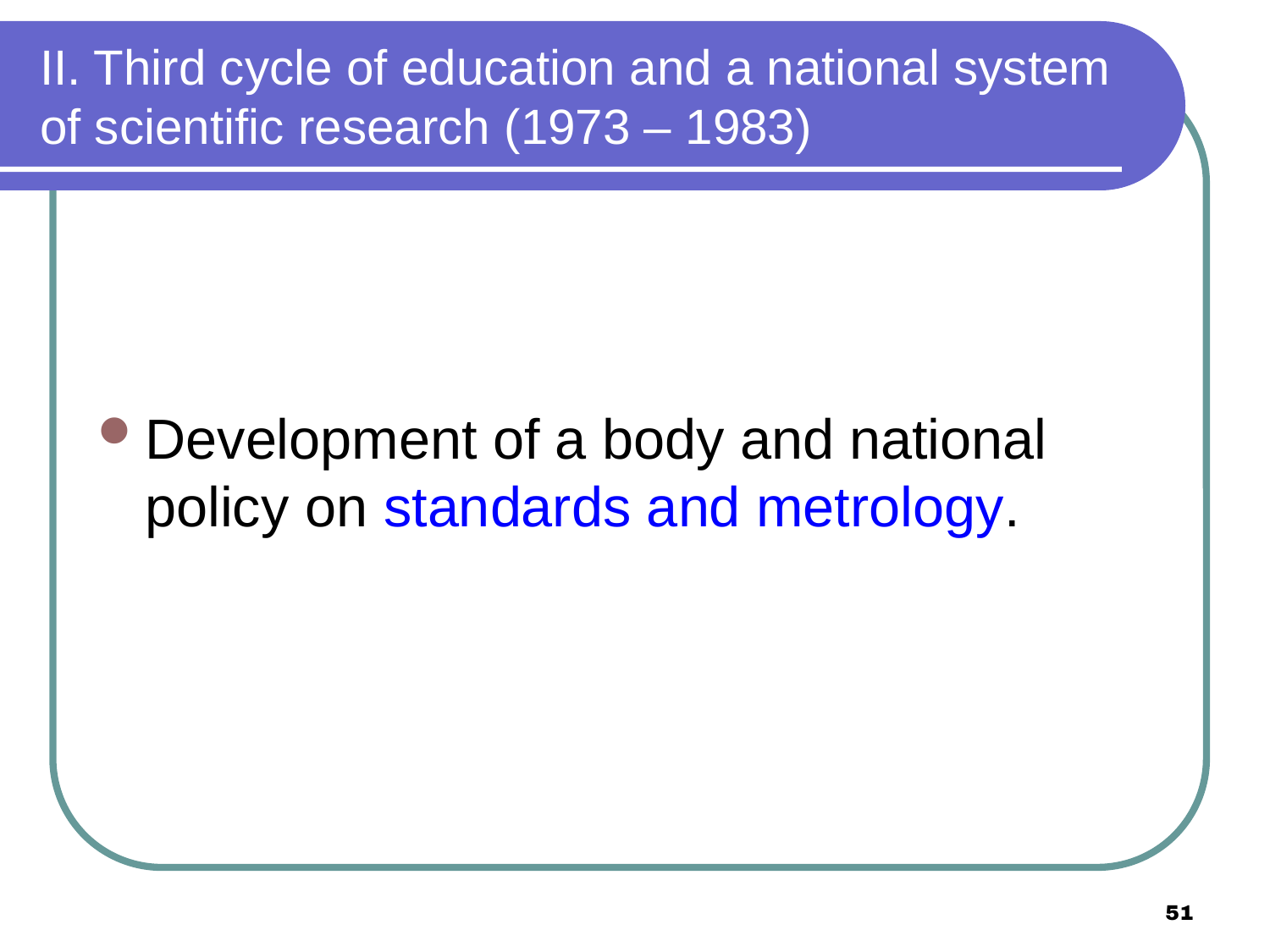

# II. Third cycle of education and a national system of scientific research (1973 – 1983)
Development of a body and national policy on standards and metrology.
51